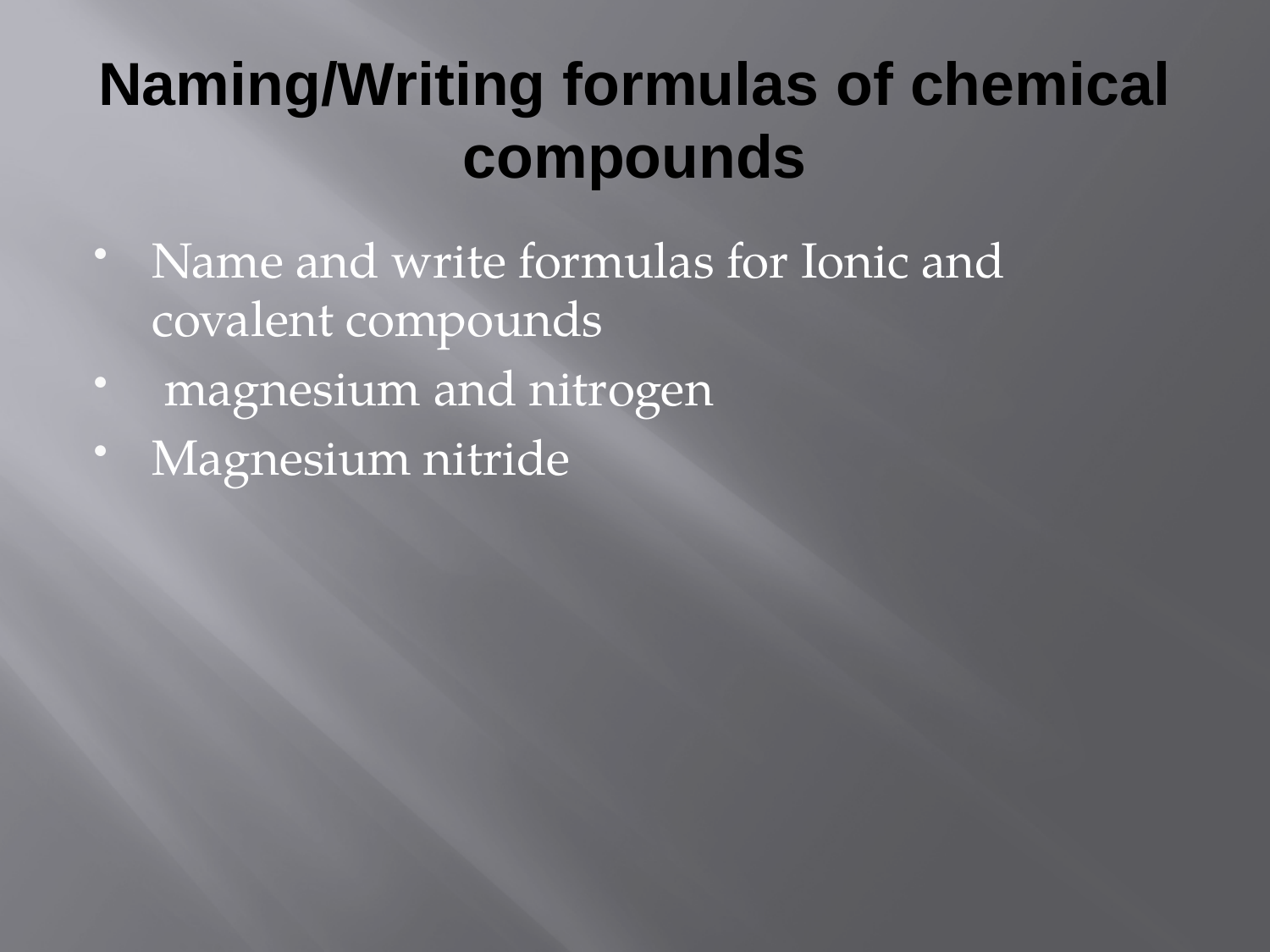

# Naming/Writing formulas of chemical compounds
Name and write formulas for Ionic and covalent compounds
 magnesium and nitrogen
Magnesium nitride